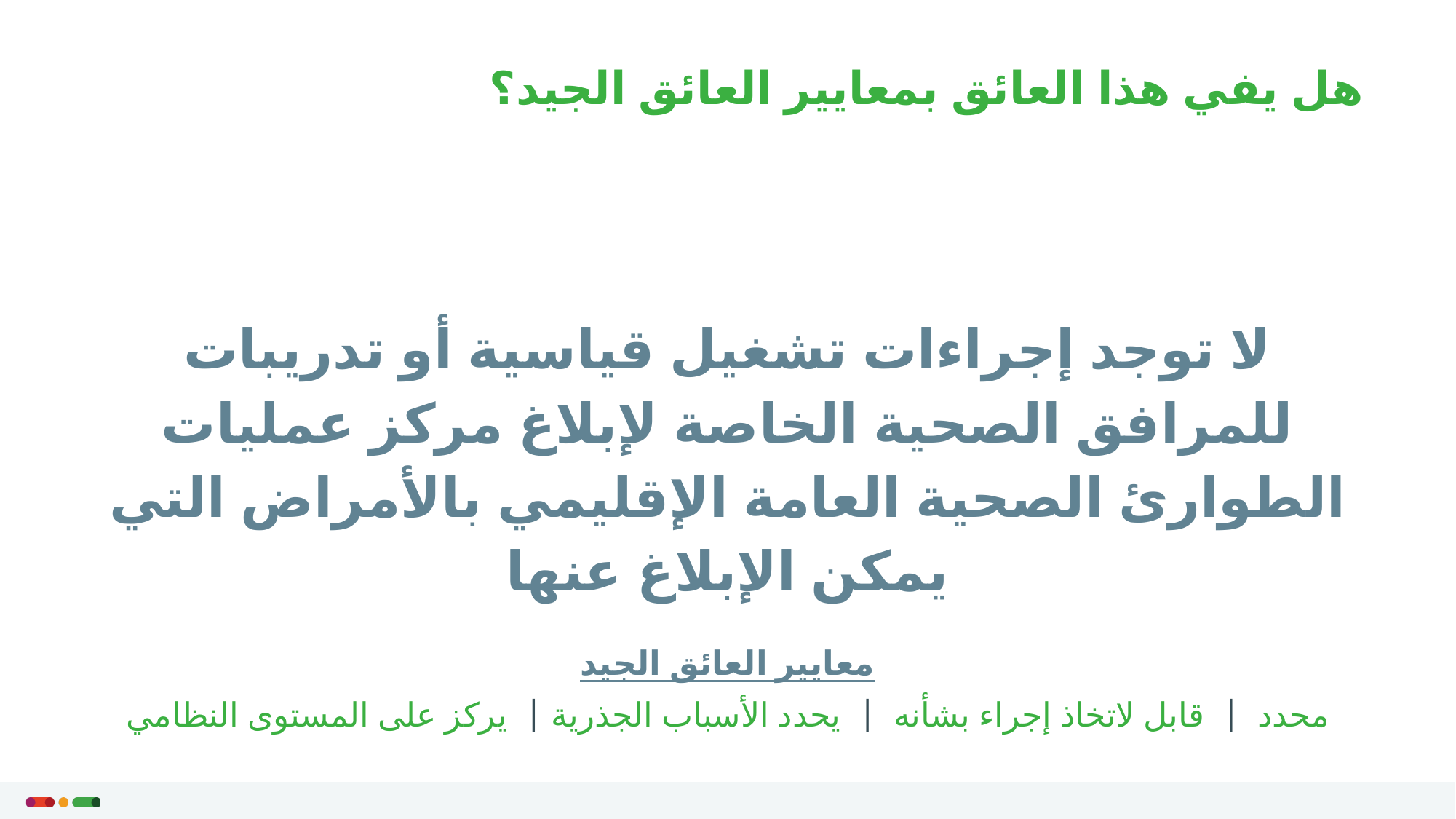

هل يفي هذا العائق بمعايير العائق الجيد؟
لا توجد إجراءات تشغيل قياسية أو تدريبات للمرافق الصحية الخاصة لإبلاغ مركز عمليات الطوارئ الصحية العامة الإقليمي بالأمراض التي يمكن الإبلاغ عنها
معايير العائق الجيد
محدد  |  قابل لاتخاذ إجراء بشأنه  |  يحدد الأسباب الجذرية |  يركز على المستوى النظامي